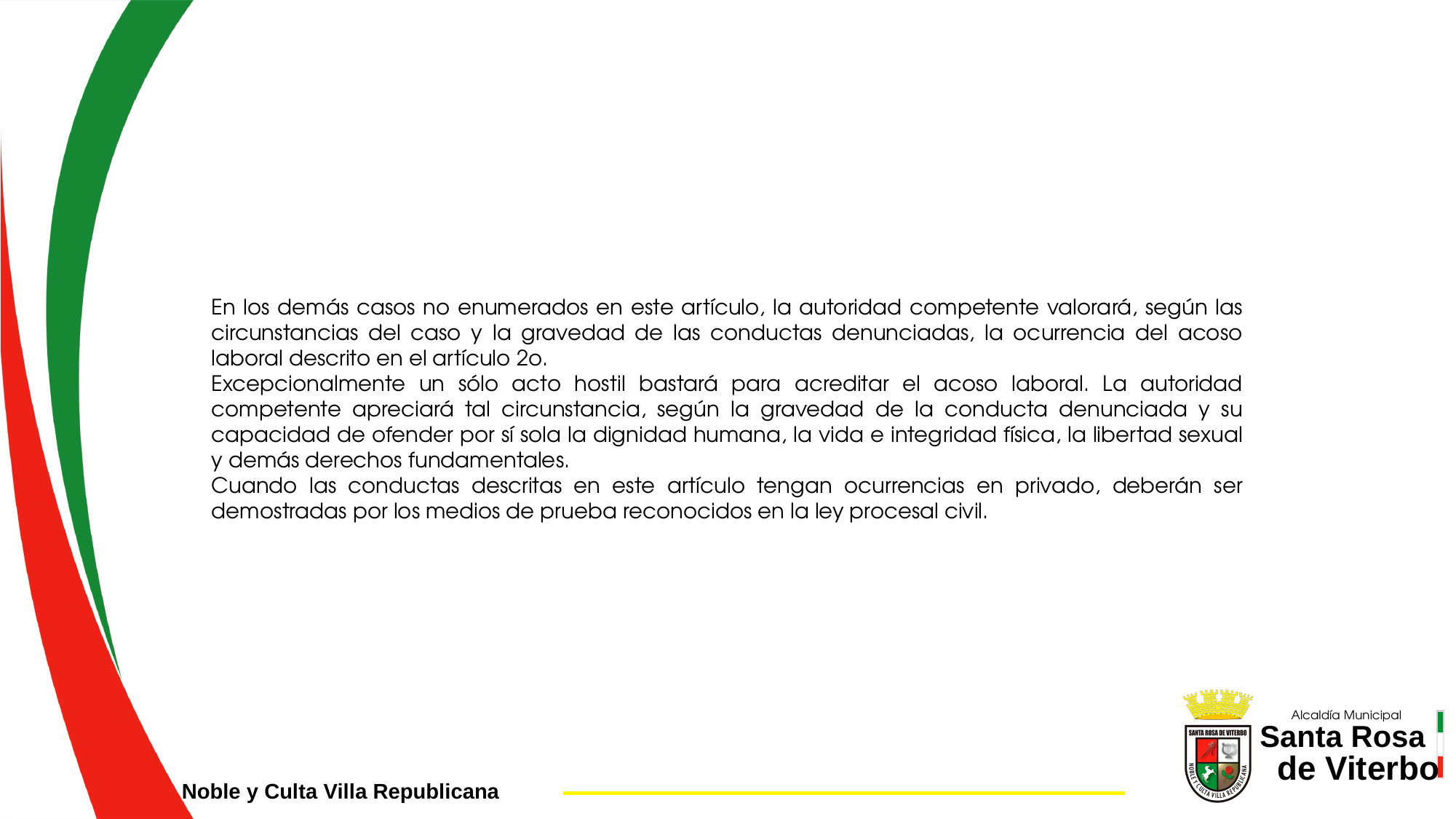

En los demás casos no enumerados en este artículo, la autoridad competente valorará, según las circunstancias del caso y la gravedad de las conductas denunciadas, la ocurrencia del acoso laboral descrito en el artículo 2o.
Excepcionalmente un sólo acto hostil bastará para acreditar el acoso laboral. La autoridad competente apreciará tal circunstancia, según la gravedad de la conducta denunciada y su capacidad de ofender por sí sola la dignidad humana, la vida e integridad física, la libertad sexual y demás derechos fundamentales.
Cuando las conductas descritas en este artículo tengan ocurrencias en privado, deberán ser demostradas por los medios de prueba reconocidos en la ley procesal civil.